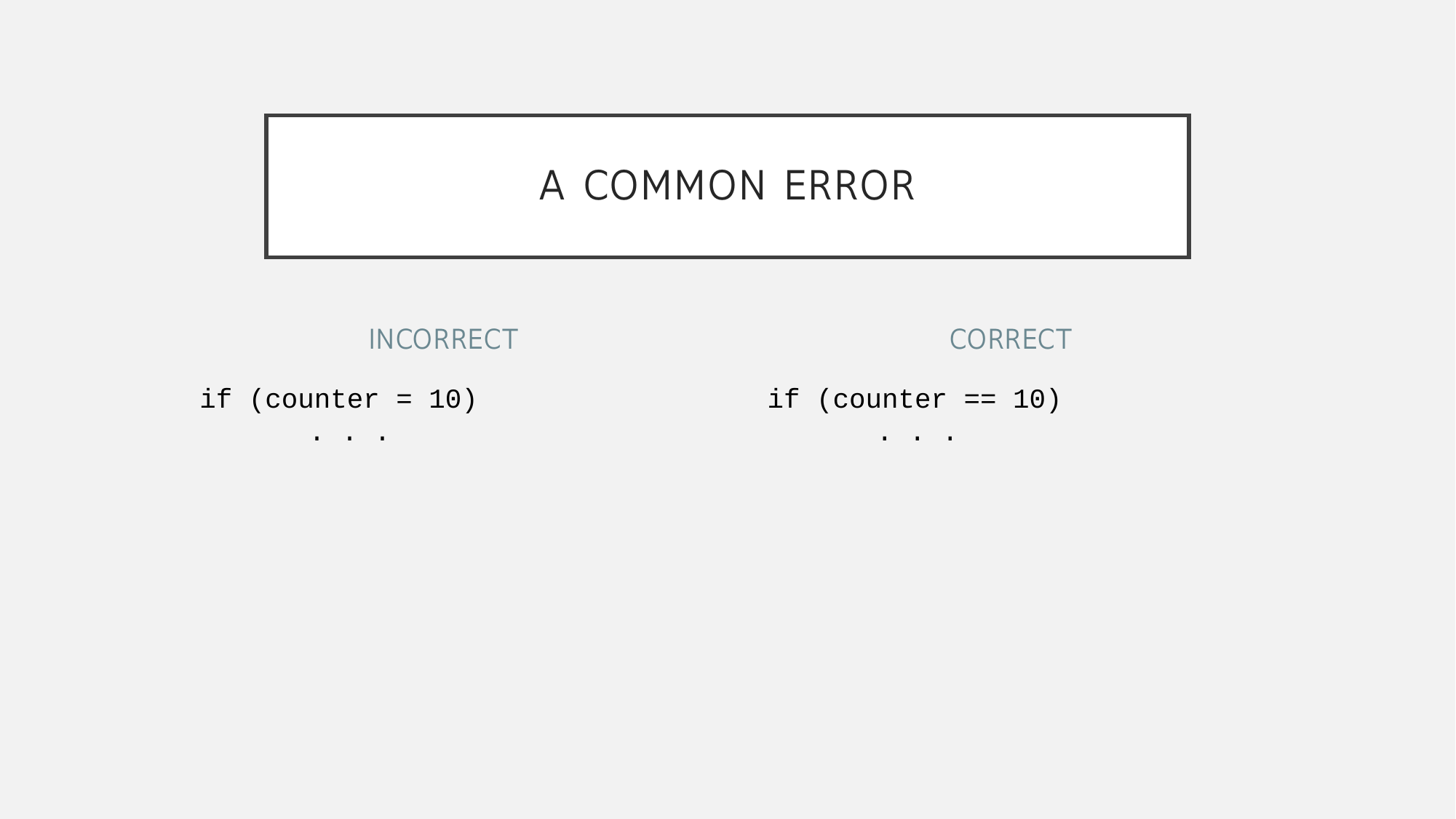

# A Common Error
Incorrect
correct
if (counter = 10)
	. . .
if (counter == 10)
	. . .